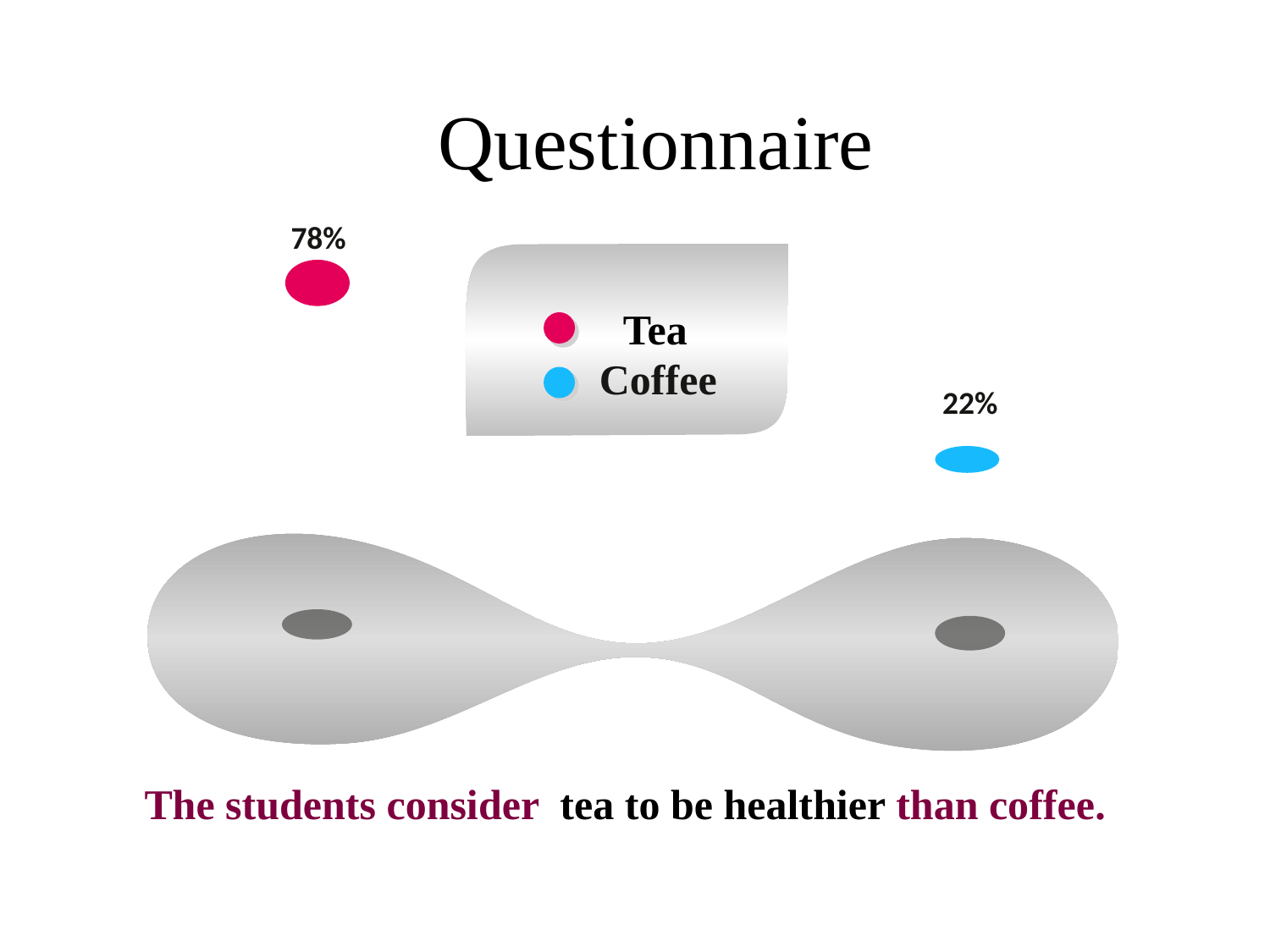

Questionnaire
78%

 Tea

Coffee

22%

The students consider  tea to be healthier than coffee.